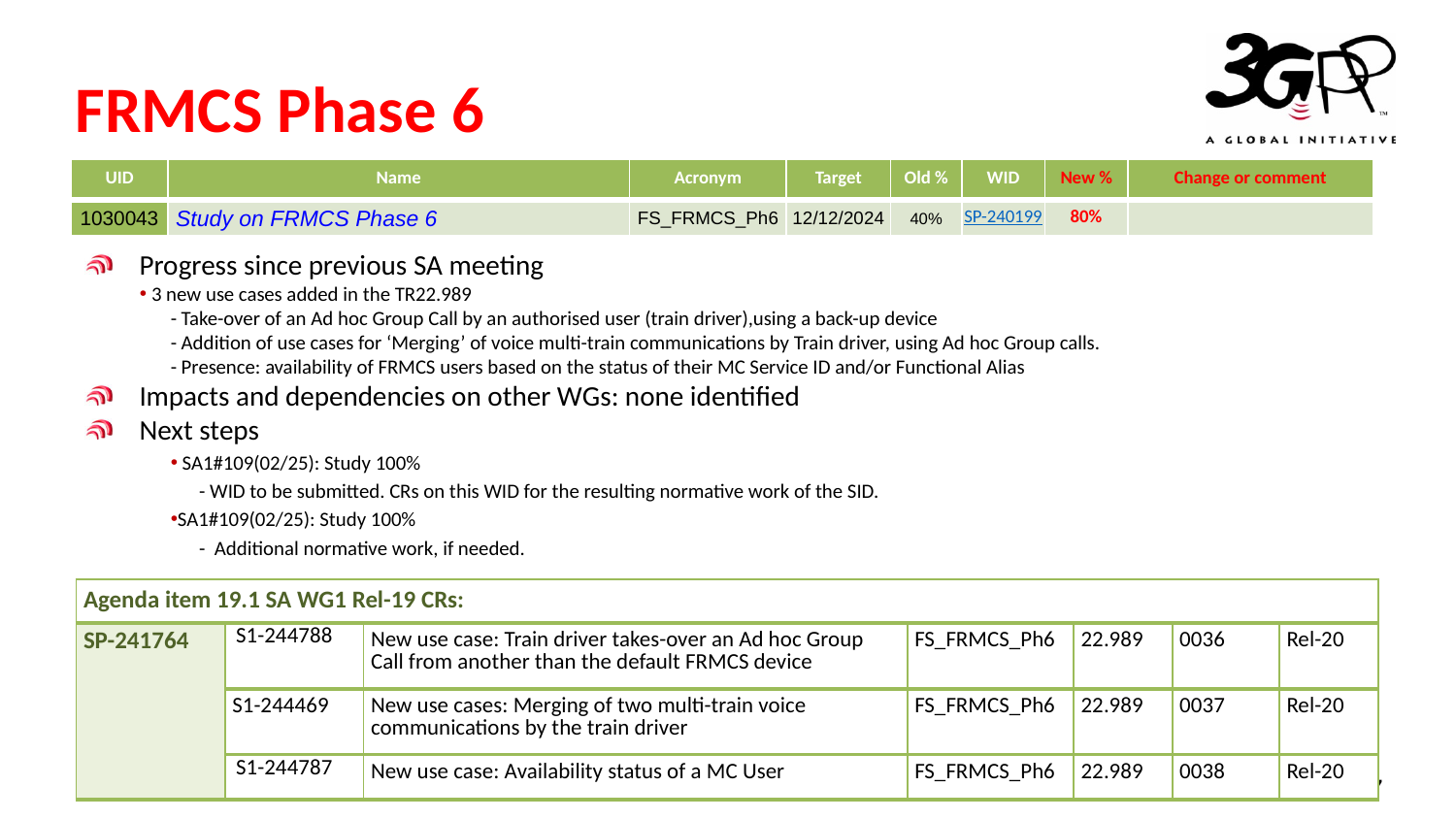

# FRMCS Phase 6
| UID | Name | Acronym | Target | Old % | WID | New % | Change or comment |
| --- | --- | --- | --- | --- | --- | --- | --- |
| 1030043 | Study on FRMCS Phase 6 | FS\_FRMCS\_Ph6 | 12/12/2024 | 40% | SP-240199 | 80% |  |
Progress since previous SA meeting
 3 new use cases added in the TR22.989
- Take-over of an Ad hoc Group Call by an authorised user (train driver),using a back-up device
- Addition of use cases for ‘Merging’ of voice multi-train communications by Train driver, using Ad hoc Group calls.
- Presence: availability of FRMCS users based on the status of their MC Service ID and/or Functional Alias
Impacts and dependencies on other WGs: none identified
Next steps
 SA1#109(02/25): Study 100%
- WID to be submitted. CRs on this WID for the resulting normative work of the SID.
SA1#109(02/25): Study 100%
-  Additional normative work, if needed.
| Agenda item 19.1 SA WG1 Rel-19 CRs: |  |  |  |  |  |  |
| --- | --- | --- | --- | --- | --- | --- |
| SP-241764 | S1-244788 | New use case: Train driver takes-over an Ad hoc Group Call from another than the default FRMCS device | FS\_FRMCS\_Ph6 | 22.989 | 0036 | Rel-20 |
|  | S1-244469 | New use cases: Merging of two multi-train voice communications by the train driver | FS\_FRMCS\_Ph6 | 22.989 | 0037 | Rel-20 |
|  | S1-244787 | New use case: Availability status of a MC User | FS\_FRMCS\_Ph6 | 22.989 | 0038 | Rel-20 |